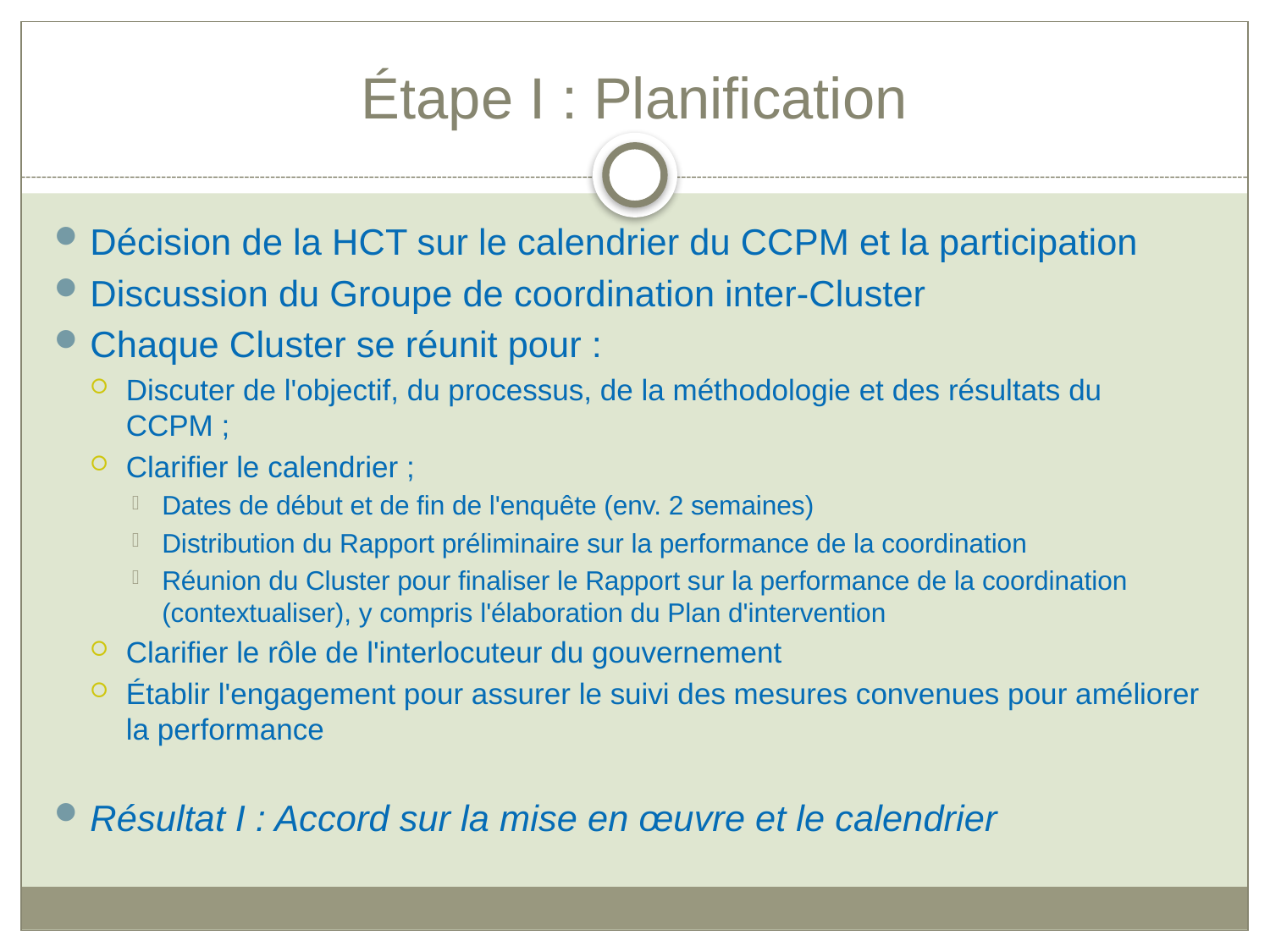

# Étape I : Planification
Décision de la HCT sur le calendrier du CCPM et la participation
Discussion du Groupe de coordination inter-Cluster
Chaque Cluster se réunit pour :
Discuter de l'objectif, du processus, de la méthodologie et des résultats du CCPM ;
Clarifier le calendrier ;
Dates de début et de fin de l'enquête (env. 2 semaines)
Distribution du Rapport préliminaire sur la performance de la coordination
Réunion du Cluster pour finaliser le Rapport sur la performance de la coordination (contextualiser), y compris l'élaboration du Plan d'intervention
Clarifier le rôle de l'interlocuteur du gouvernement
Établir l'engagement pour assurer le suivi des mesures convenues pour améliorer la performance

Résultat I : Accord sur la mise en œuvre et le calendrier